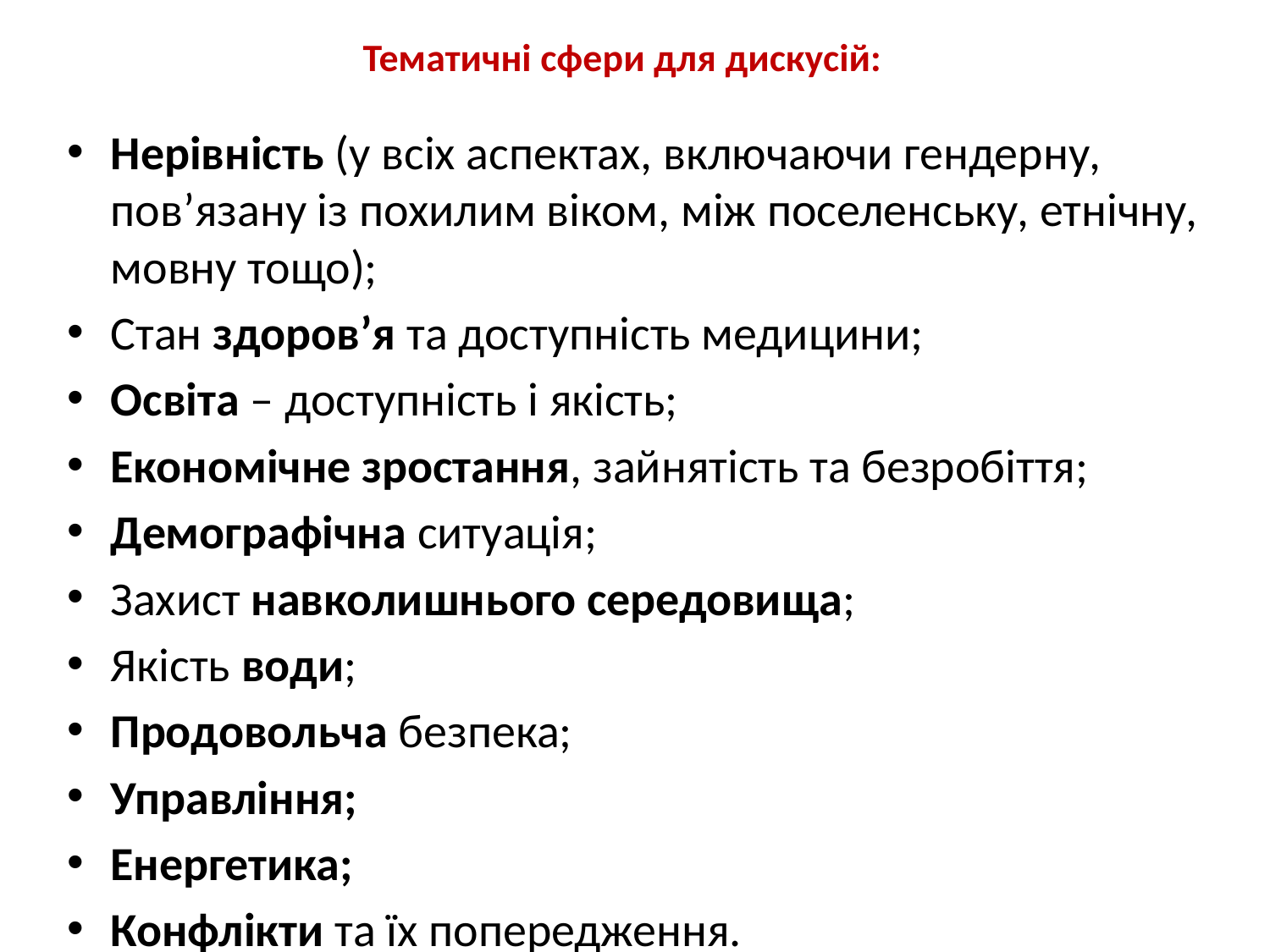

# Тематичні сфери для дискусій:
Нерівність (у всіх аспектах, включаючи гендерну, пов’язану із похилим віком, між поселенську, етнічну, мовну тощо);
Стан здоров’я та доступність медицини;
Освіта – доступність і якість;
Економічне зростання, зайнятість та безробіття;
Демографічна ситуація;
Захист навколишнього середовища;
Якість води;
Продовольча безпека;
Управління;
Енергетика;
Конфлікти та їх попередження.